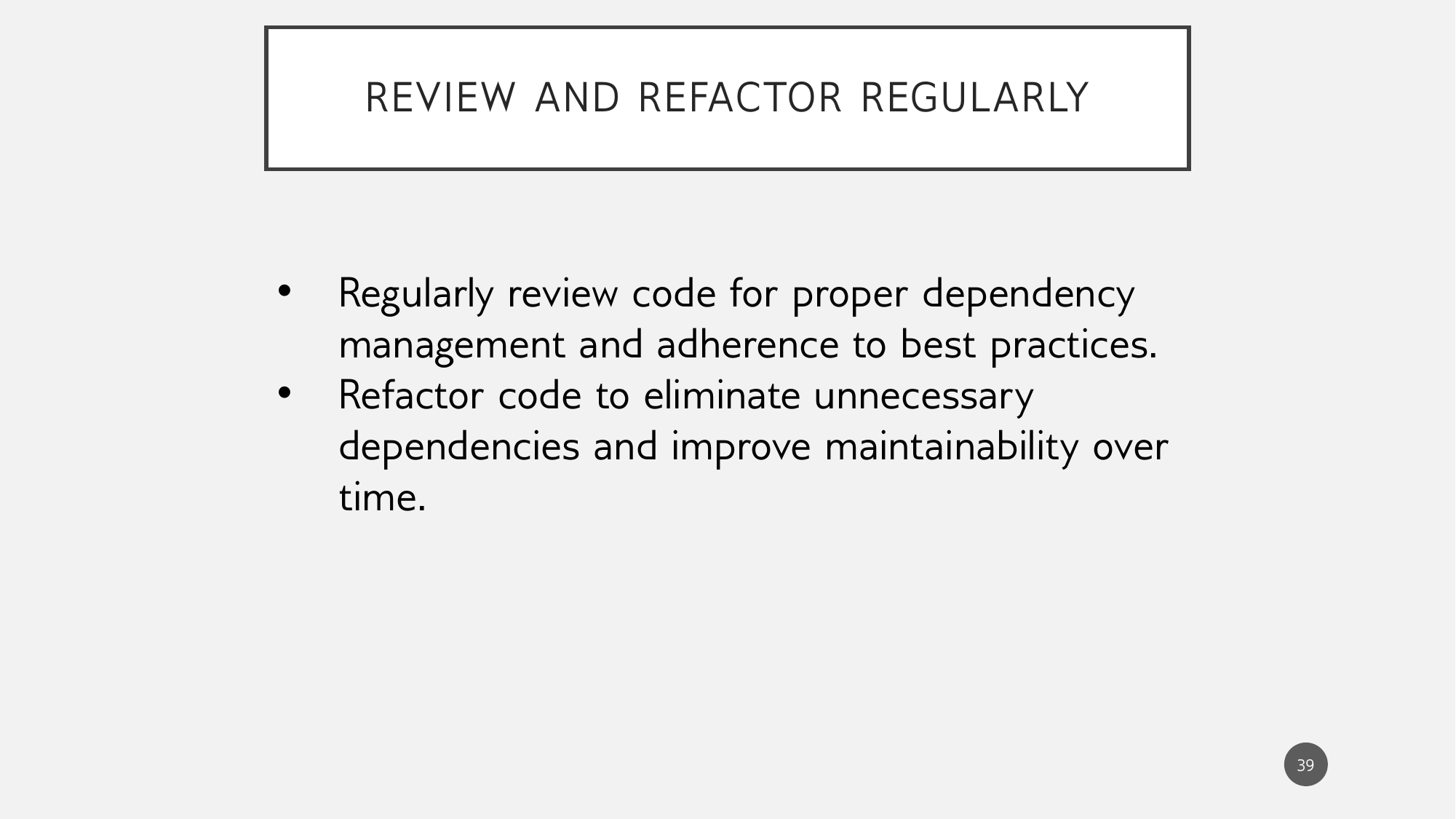

# Review and Refactor Regularly
Regularly review code for proper dependency management and adherence to best practices.
Refactor code to eliminate unnecessary dependencies and improve maintainability over time.

39